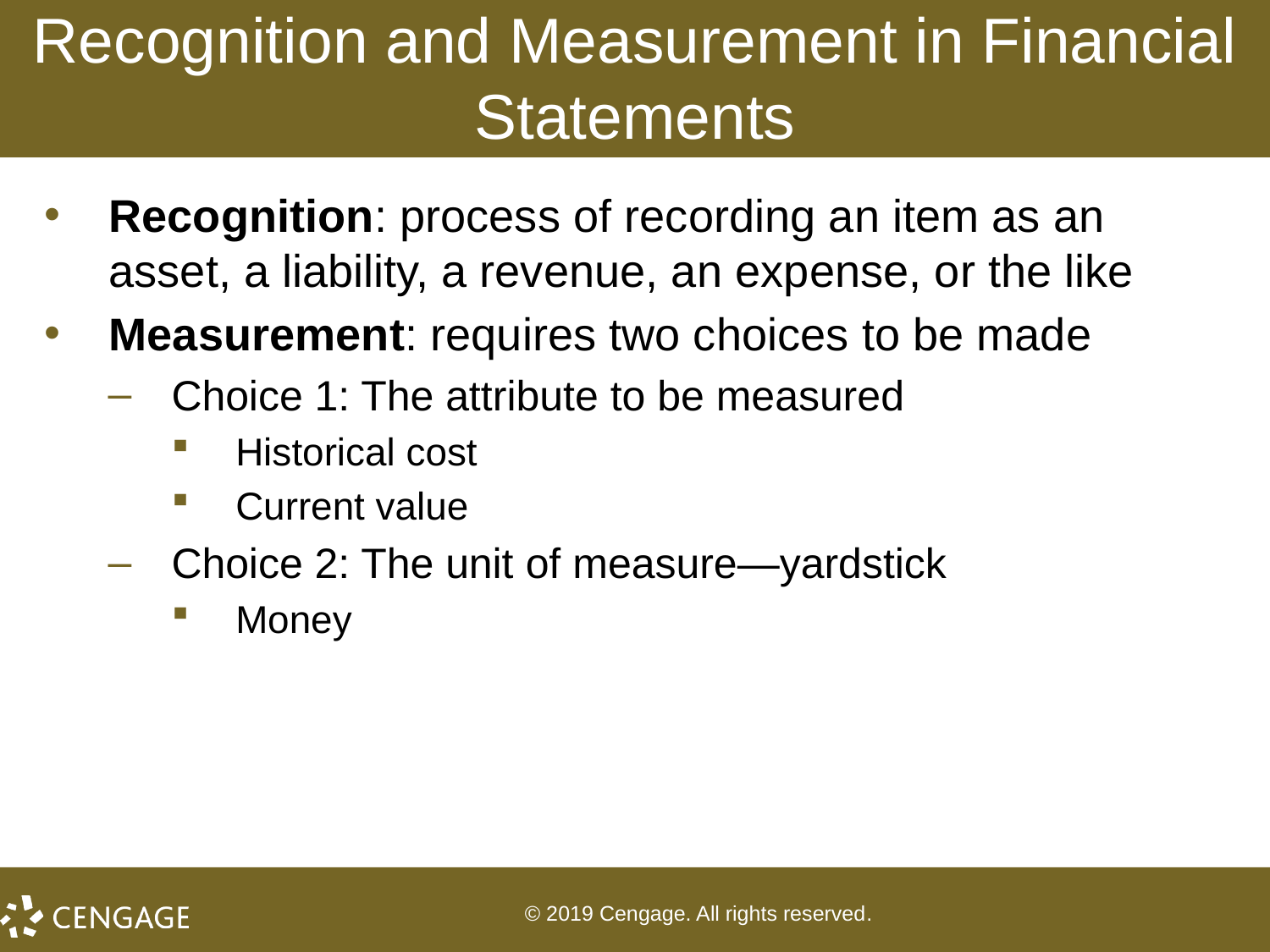

# Recognition and Measurement in Financial Statements
Recognition: process of recording an item as an asset, a liability, a revenue, an expense, or the like
Measurement: requires two choices to be made
Choice 1: The attribute to be measured
Historical cost
Current value
Choice 2: The unit of measure—yardstick
Money